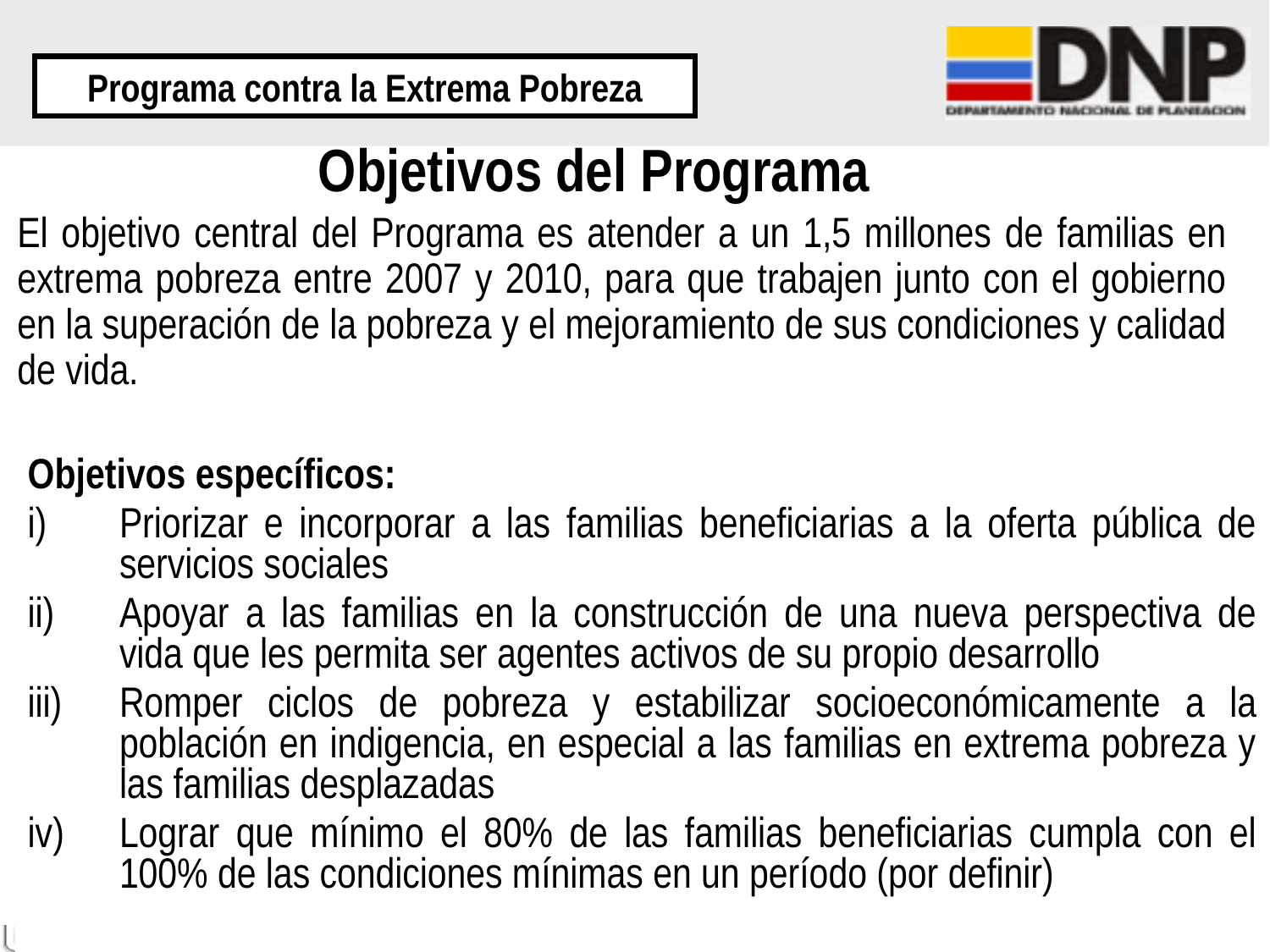

Programa contra la Extrema Pobreza
# Objetivos del Programa
El objetivo central del Programa es atender a un 1,5 millones de familias en extrema pobreza entre 2007 y 2010, para que trabajen junto con el gobierno en la superación de la pobreza y el mejoramiento de sus condiciones y calidad de vida.
Objetivos específicos:
i)	Priorizar e incorporar a las familias beneficiarias a la oferta pública de servicios sociales
ii)	Apoyar a las familias en la construcción de una nueva perspectiva de vida que les permita ser agentes activos de su propio desarrollo
iii)	Romper ciclos de pobreza y estabilizar socioeconómicamente a la población en indigencia, en especial a las familias en extrema pobreza y las familias desplazadas
iv)	Lograr que mínimo el 80% de las familias beneficiarias cumpla con el 100% de las condiciones mínimas en un período (por definir)